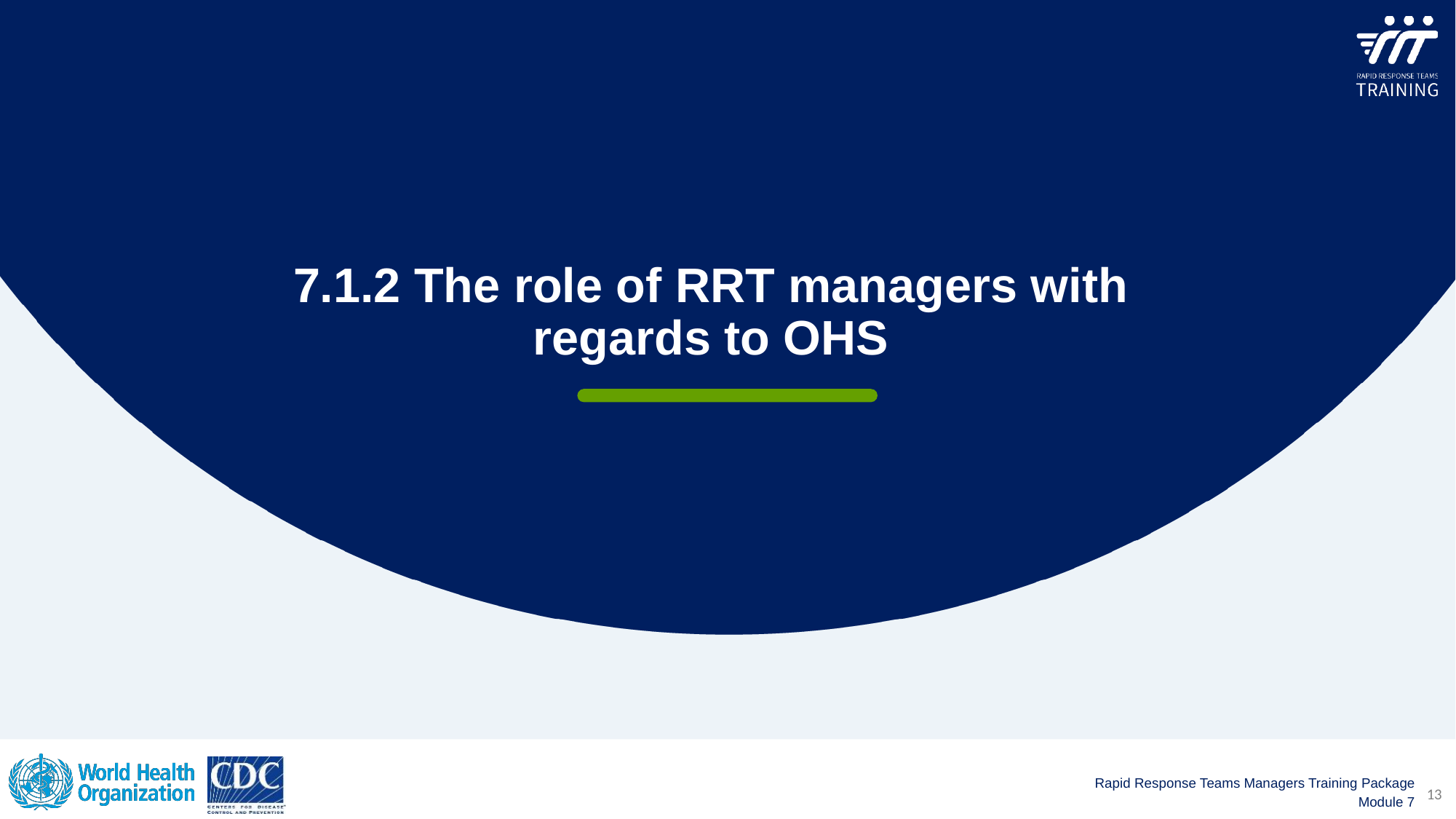

7.1.2 The role of RRT managers with regards to OHS

13